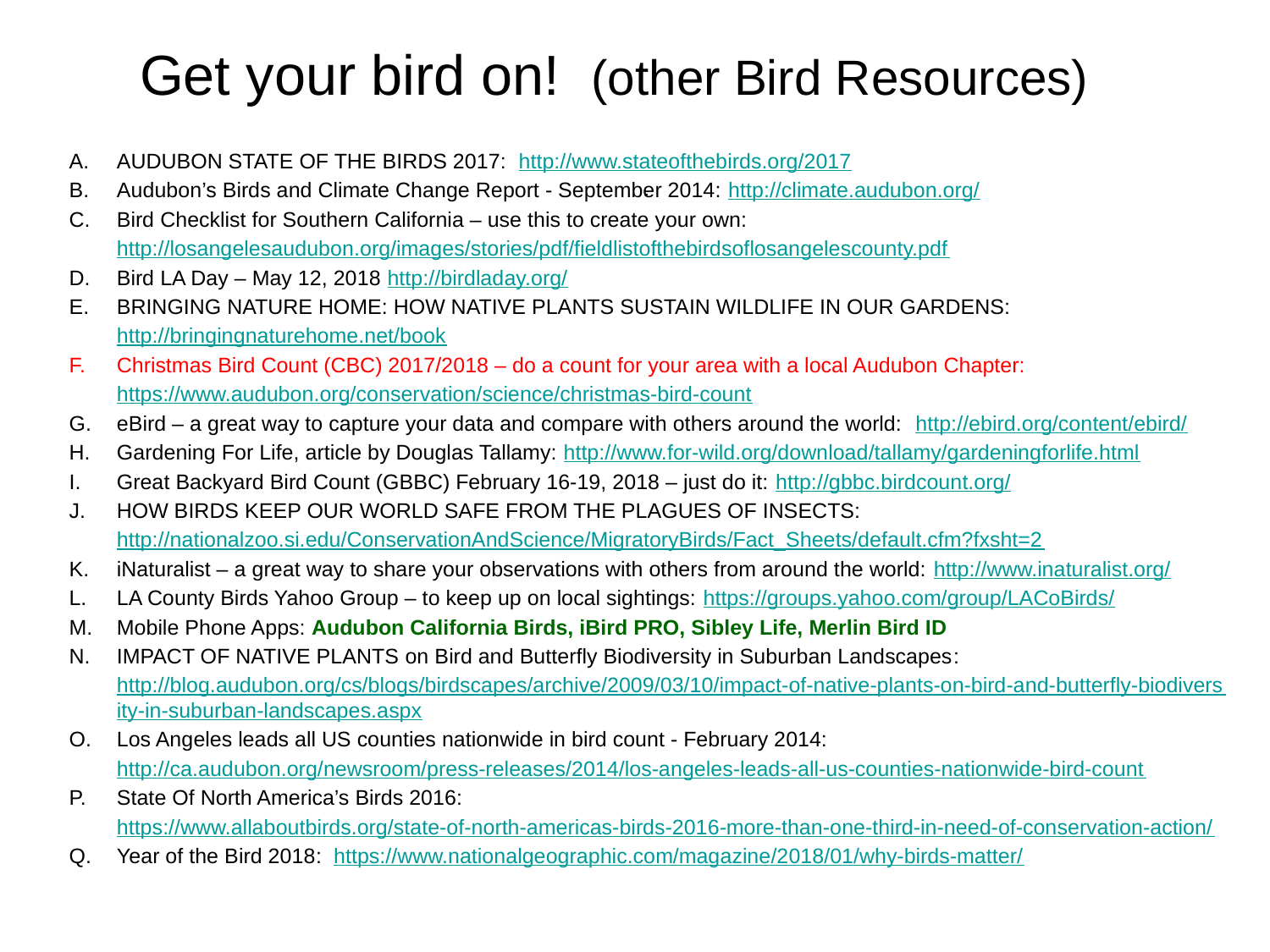

Get your bird on!  (other Bird Resources)
AUDUBON STATE OF THE BIRDS 2017:  http://www.stateofthebirds.org/2017
Audubon’s Birds and Climate Change Report - September 2014: http://climate.audubon.org/
Bird Checklist for Southern California – use this to create your own: http://losangelesaudubon.org/images/stories/pdf/fieldlistofthebirdsoflosangelescounty.pdf
Bird LA Day – May 12, 2018 http://birdladay.org/
BRINGING NATURE HOME: HOW NATIVE PLANTS SUSTAIN WILDLIFE IN OUR GARDENS: http://bringingnaturehome.net/book
Christmas Bird Count (CBC) 2017/2018 – do a count for your area with a local Audubon Chapter: https://www.audubon.org/conservation/science/christmas-bird-count
eBird – a great way to capture your data and compare with others around the world:  http://ebird.org/content/ebird/
Gardening For Life, article by Douglas Tallamy: http://www.for-wild.org/download/tallamy/gardeningforlife.html
Great Backyard Bird Count (GBBC) February 16-19, 2018 – just do it: http://gbbc.birdcount.org/
HOW BIRDS KEEP OUR WORLD SAFE FROM THE PLAGUES OF INSECTS: http://nationalzoo.si.edu/ConservationAndScience/MigratoryBirds/Fact_Sheets/default.cfm?fxsht=2
iNaturalist – a great way to share your observations with others from around the world: http://www.inaturalist.org/
LA County Birds Yahoo Group – to keep up on local sightings: https://groups.yahoo.com/group/LACoBirds/
Mobile Phone Apps: Audubon California Birds, iBird PRO, Sibley Life, Merlin Bird ID
IMPACT OF NATIVE PLANTS on Bird and Butterfly Biodiversity in Suburban Landscapes:  http://blog.audubon.org/cs/blogs/birdscapes/archive/2009/03/10/impact-of-native-plants-on-bird-and-butterfly-biodiversity-in-suburban-landscapes.aspx
Los Angeles leads all US counties nationwide in bird count - February 2014: http://ca.audubon.org/newsroom/press-releases/2014/los-angeles-leads-all-us-counties-nationwide-bird-count
State Of North America’s Birds 2016: https://www.allaboutbirds.org/state-of-north-americas-birds-2016-more-than-one-third-in-need-of-conservation-action/
Year of the Bird 2018:  https://www.nationalgeographic.com/magazine/2018/01/why-birds-matter/
.